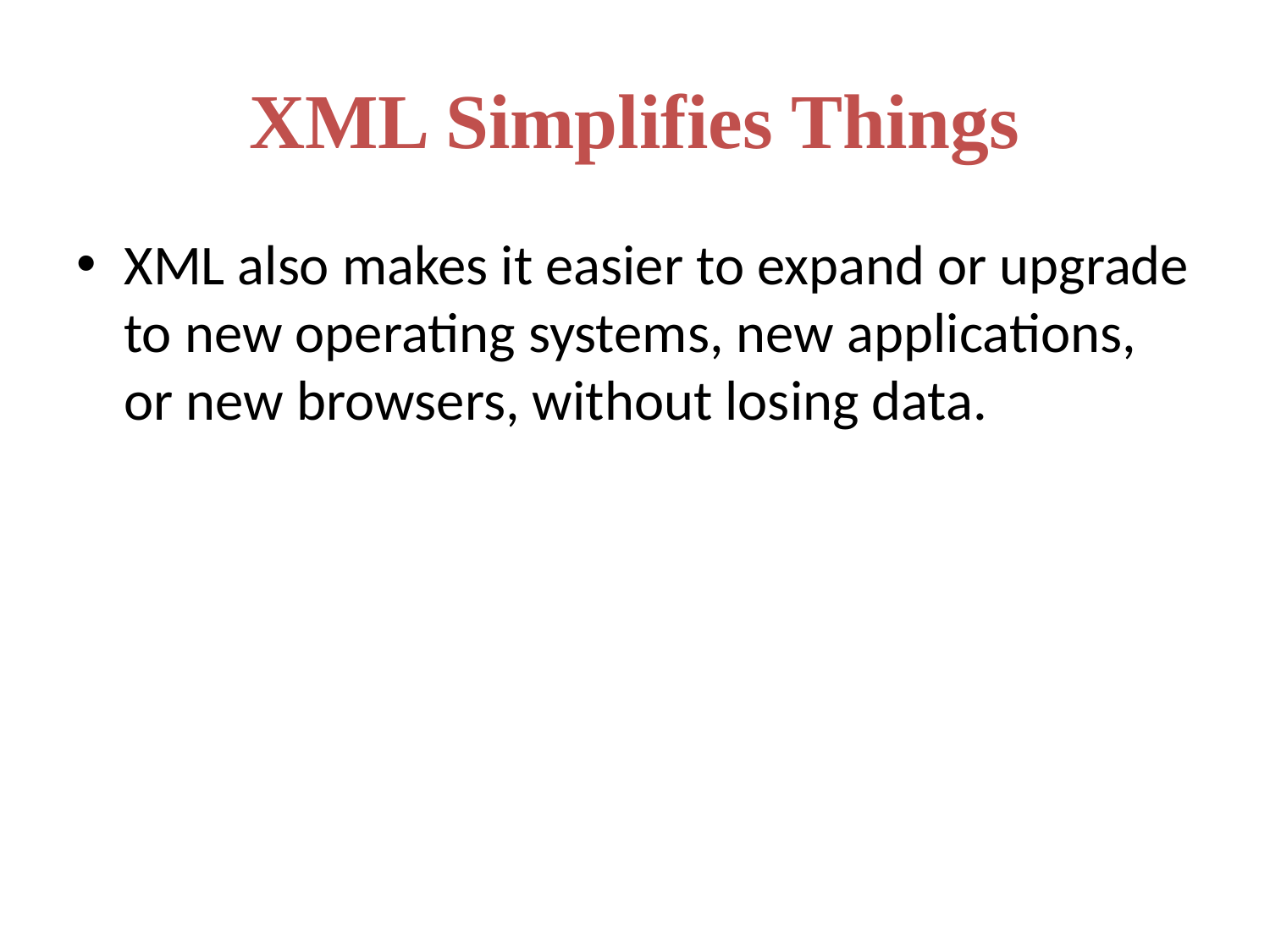

# XML Simplifies Things
XML also makes it easier to expand or upgrade to new operating systems, new applications, or new browsers, without losing data.